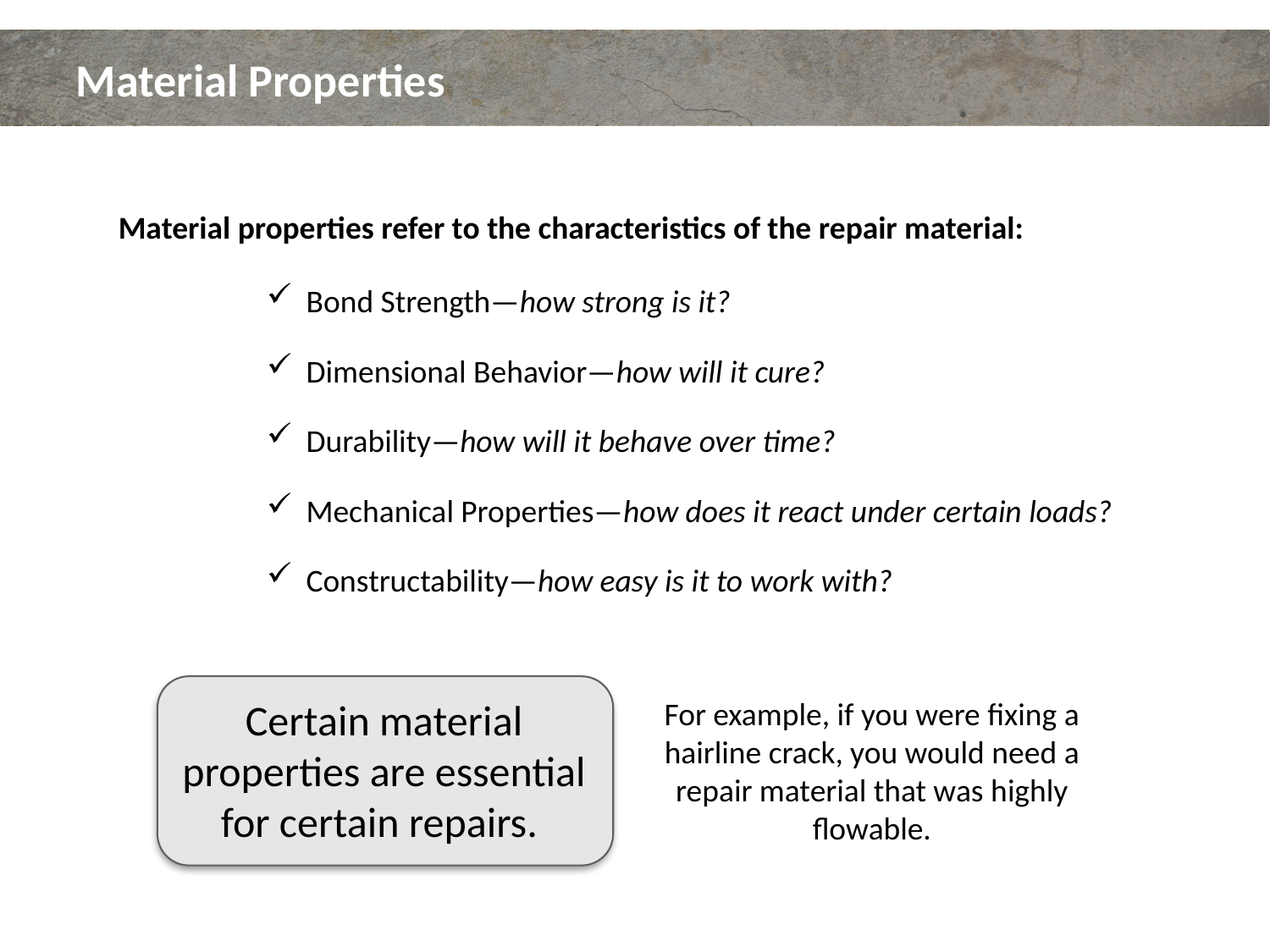

# Material Properties
Material properties refer to the characteristics of the repair material:
Bond Strength—how strong is it?
Dimensional Behavior—how will it cure?
Durability—how will it behave over time?
Mechanical Properties—how does it react under certain loads?
Constructability—how easy is it to work with?

Certain material properties are essential for certain repairs.
For example, if you were fixing a hairline crack, you would need a repair material that was highly flowable.